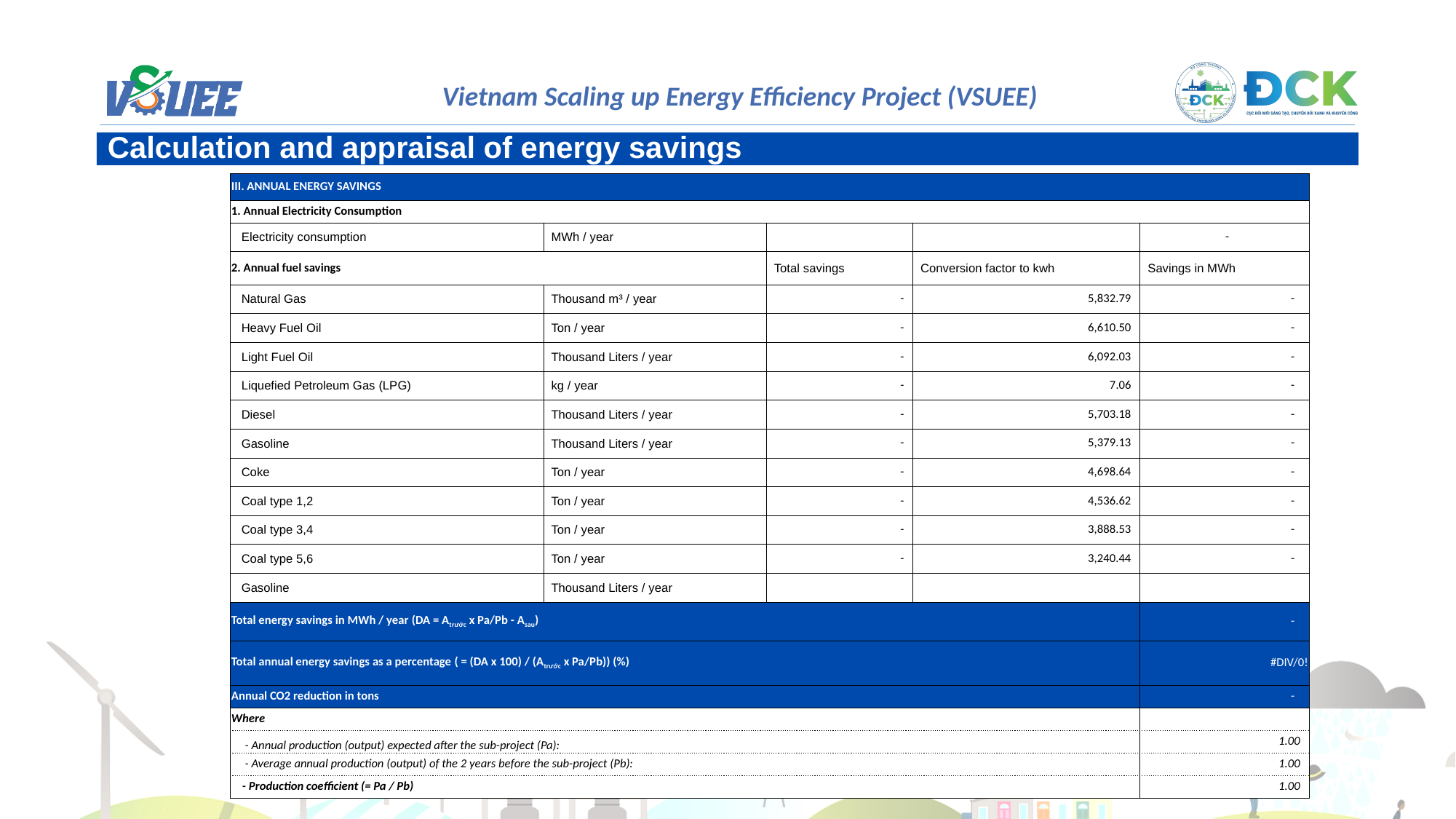

Calculation and appraisal of energy savings
| III. ANNUAL ENERGY SAVINGS |  |  |  |  |  |  |  |
| --- | --- | --- | --- | --- | --- | --- | --- |
| 1. Annual Electricity Consumption |  |  |  |  |  |  |  |
| Electricity consumption | MWh / year | MWh / year |  |  |  |  | - |
| 2. Annual fuel savings |  |  | Total savings | Total savings | Conversion factor to kwh | Conversion factor to kwh | Savings in MWh |
| Natural Gas | Thousand m³ / year | Thousand m³ / year | - | - | 5,832.79 | 5,832.79 | - |
| Heavy Fuel Oil | Ton / year | Ton / year | - | - | 6,610.50 | 6,610.50 | - |
| Light Fuel Oil | Thousand Liters / year | Thousand Liters / year | - | - | 6,092.03 | 6,092.03 | - |
| Liquefied Petroleum Gas (LPG) | kg / year | kg / year | - | - | 7.06 | 7.06 | - |
| Diesel | Thousand Liters / year | Thousand Liters / year | - | - | 5,703.18 | 5,703.18 | - |
| Gasoline | Thousand Liters / year | Thousand Liters / year | - | - | 5,379.13 | 5,379.13 | - |
| Coke | Ton / year | Ton / year | - | - | 4,698.64 | 4,698.64 | - |
| Coal type 1,2 | Ton / year | Ton / year | - | - | 4,536.62 | 4,536.62 | - |
| Coal type 3,4 | Ton / year | Ton / year | - | - | 3,888.53 | 3,888.53 | - |
| Coal type 5,6 | Ton / year | Ton / year | - | - | 3,240.44 | 3,240.44 | - |
| Gasoline | Thousand Liters / year | Thousand Liters / year |  |  |  |  |  |
| Total energy savings in MWh / year (DA = Atrước x Pa/Pb - Asau) |  |  |  |  |  |  | - |
| Total annual energy savings as a percentage ( = (DA x 100) / (Atrước x Pa/Pb)) (%) |  |  |  |  |  |  | #DIV/0! |
| Annual CO2 reduction in tons |  |  |  |  |  |  | - |
| Where |  |  |  |  |  |  |  |
| - Annual production (output) expected after the sub-project (Pa): |  |  |  |  |  |  | 1.00 |
| - Average annual production (output) of the 2 years before the sub-project (Pb): |  |  |  |  |  |  | 1.00 |
| - Production coefficient (= Pa / Pb) |  |  |  |  |  |  | 1.00 |